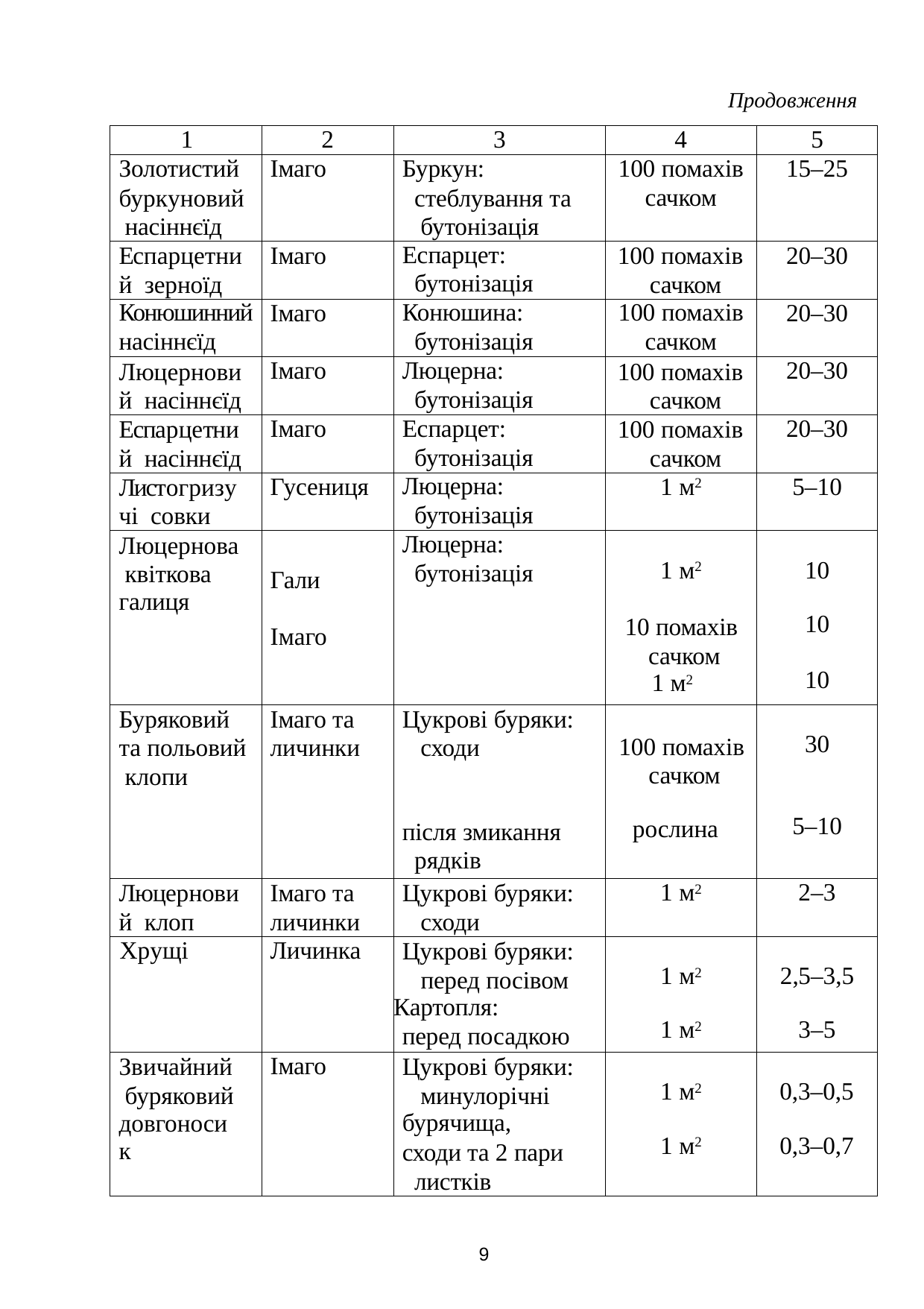

Продовження
| 1 | 2 | 3 | 4 | 5 |
| --- | --- | --- | --- | --- |
| Золотистий буркуновий насіннєїд | Імаго | Буркун: стеблування та бутонізація | 100 помахів сачком | 15–25 |
| Еспарцетний зерноїд | Імаго | Еспарцет: бутонізація | 100 помахів сачком | 20–30 |
| Конюшинний насіннєїд | Імаго | Конюшина: бутонізація | 100 помахів сачком | 20–30 |
| Люцерновий насіннєїд | Імаго | Люцерна: бутонізація | 100 помахів сачком | 20–30 |
| Еспарцетний насіннєїд | Імаго | Еспарцет: бутонізація | 100 помахів сачком | 20–30 |
| Листогризучі совки | Гусениця | Люцерна: бутонізація | 1 м2 | 5–10 |
| Люцернова квіткова галиця | Гали Імаго | Люцерна: бутонізація | 1 м2 10 помахів сачком 1 м2 | 10 10 10 |
| Буряковий та польовий клопи | Імаго та личинки | Цукрові буряки: сходи після змикання рядків | 100 помахів сачком рослина | 30 5–10 |
| Люцерновий клоп | Імаго та личинки | Цукрові буряки: сходи | 1 м2 | 2–3 |
| Хрущі | Личинка | Цукрові буряки: перед посівом Картопля: перед посадкою | 1 м2 1 м2 | 2,5–3,5 3–5 |
| Звичайний буряковий довгоносик | Імаго | Цукрові буряки: минулорічні бурячища, сходи та 2 пари листків | 1 м2 1 м2 | 0,3–0,5 0,3–0,7 |
9